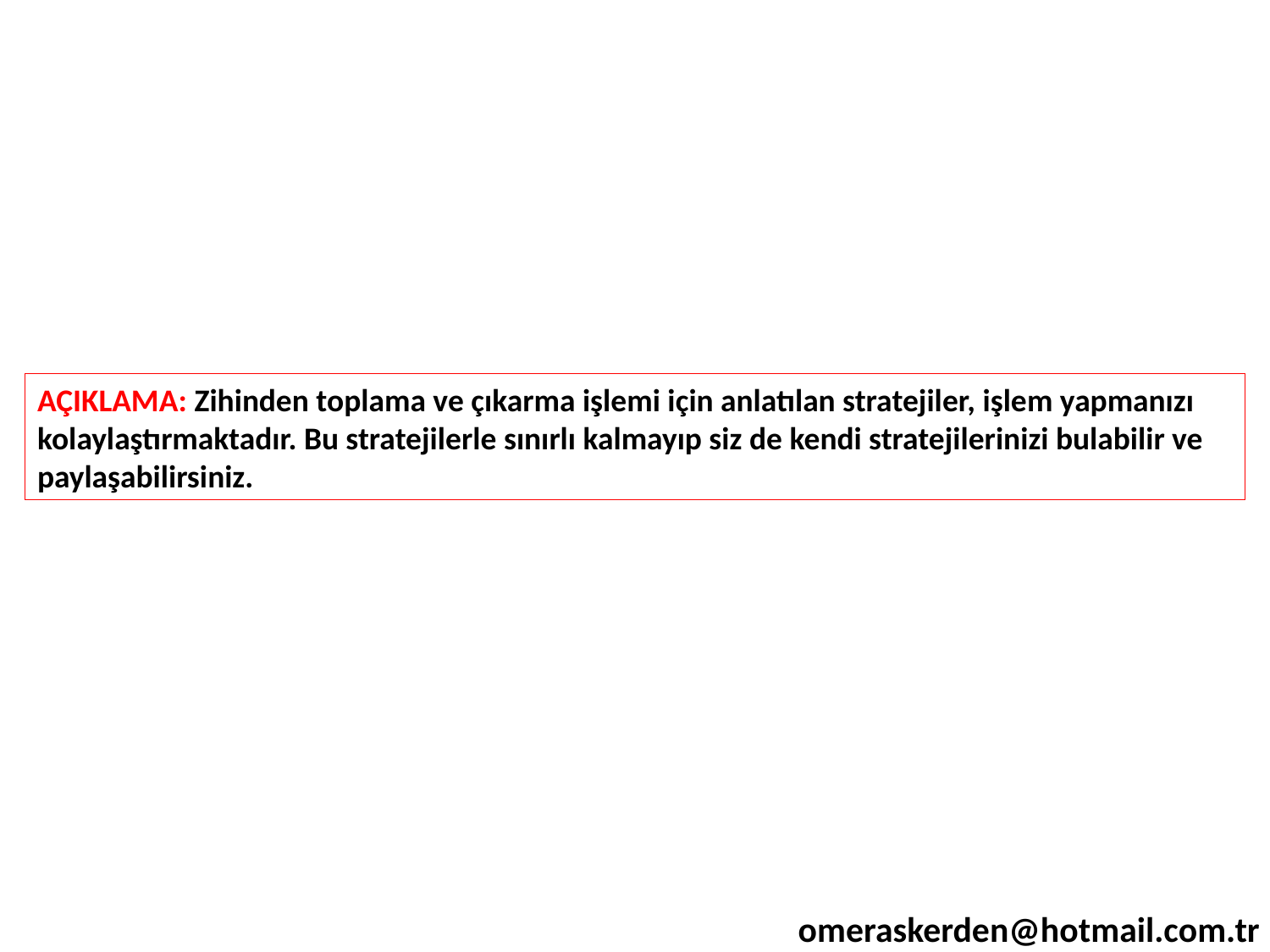

AÇIKLAMA: Zihinden toplama ve çıkarma işlemi için anlatılan stratejiler, işlem yapmanızı kolaylaştırmaktadır. Bu stratejilerle sınırlı kalmayıp siz de kendi stratejilerinizi bulabilir ve paylaşabilirsiniz.
omeraskerden@hotmail.com.tr